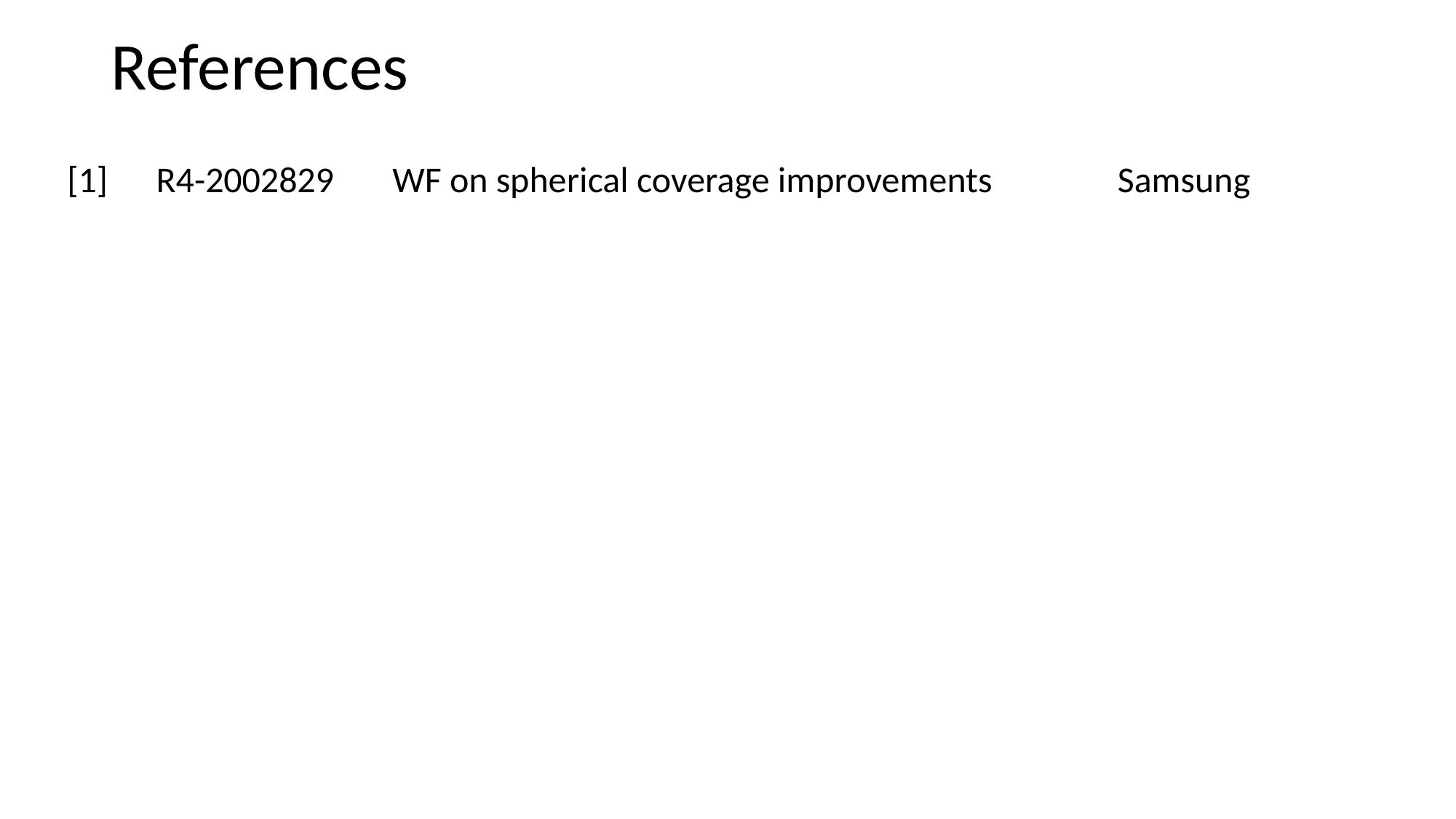

References
| [1] | R4-2002829 | WF on spherical coverage improvements | Samsung |
| --- | --- | --- | --- |
|  |  |  |  |
|  |  |  |  |